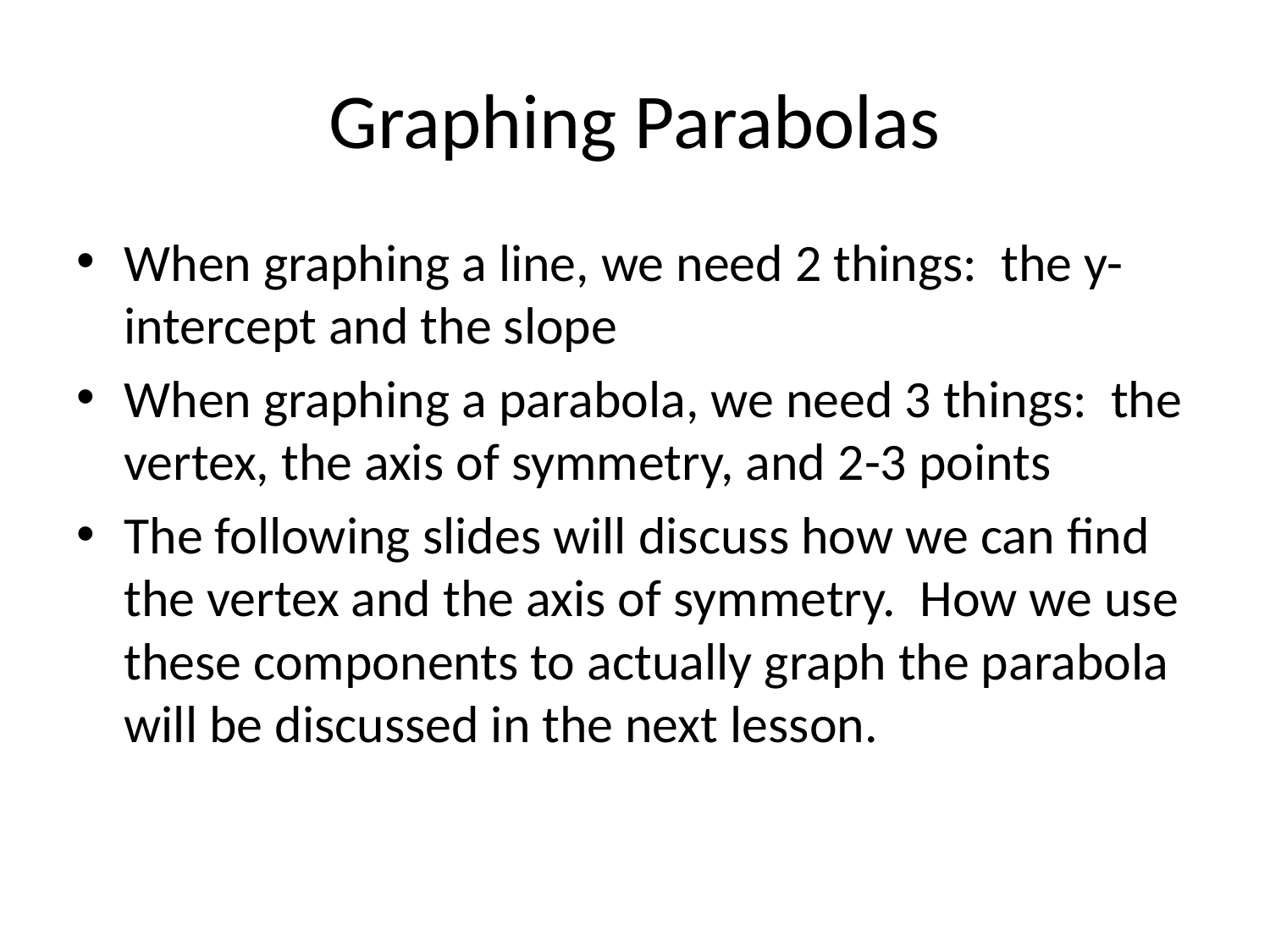

# Graphing Parabolas
When graphing a line, we need 2 things:  the y-intercept and the slope
When graphing a parabola, we need 3 things:  the vertex, the axis of symmetry, and 2-3 points
The following slides will discuss how we can find the vertex and the axis of symmetry.  How we use these components to actually graph the parabola will be discussed in the next lesson.